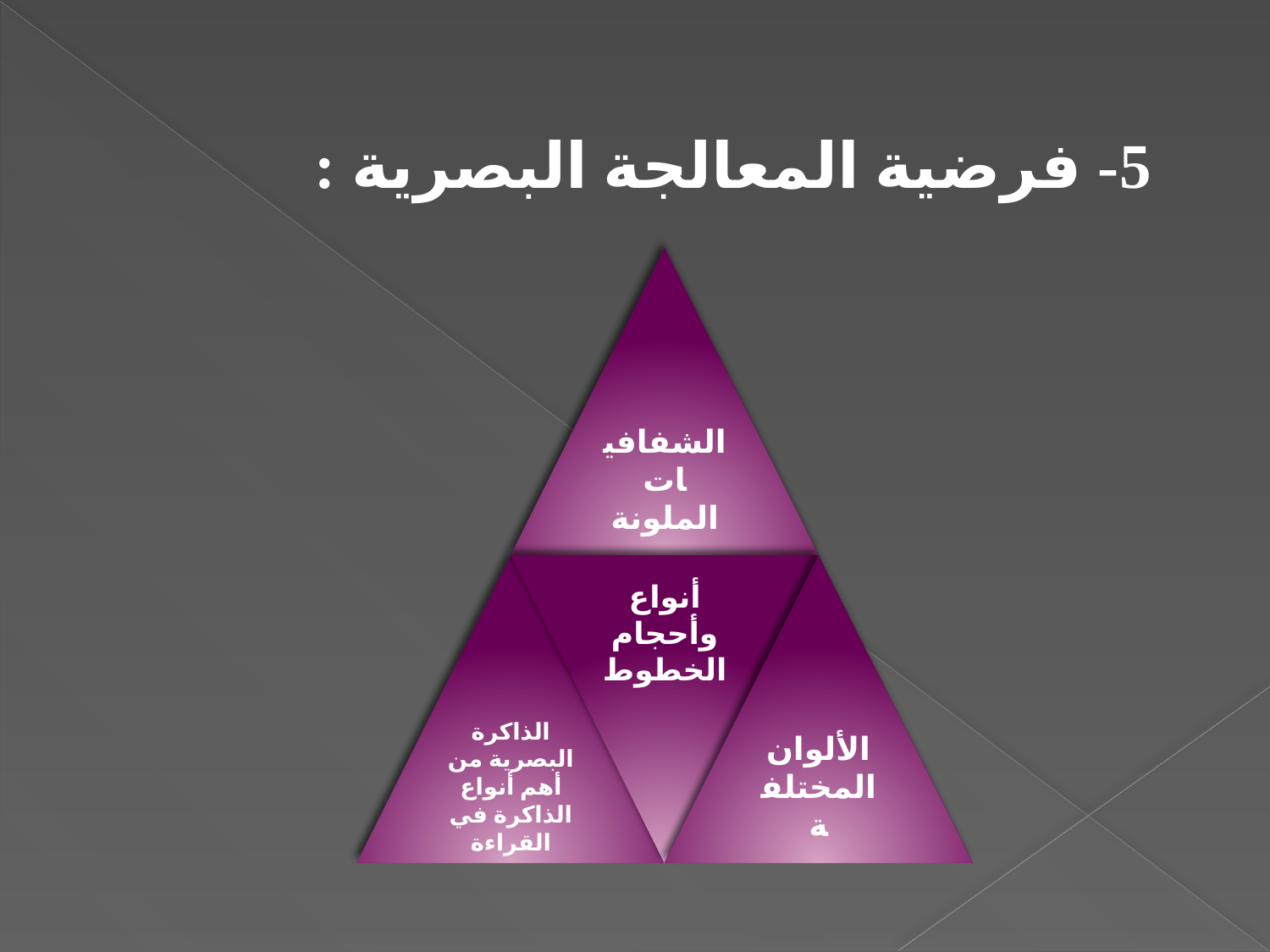

5- فرضية المعالجة البصرية :
الشفافيات الملونة
الذاكرة البصرية من أهم أنواع الذاكرة في القراءة
أنواع وأحجام الخطوط